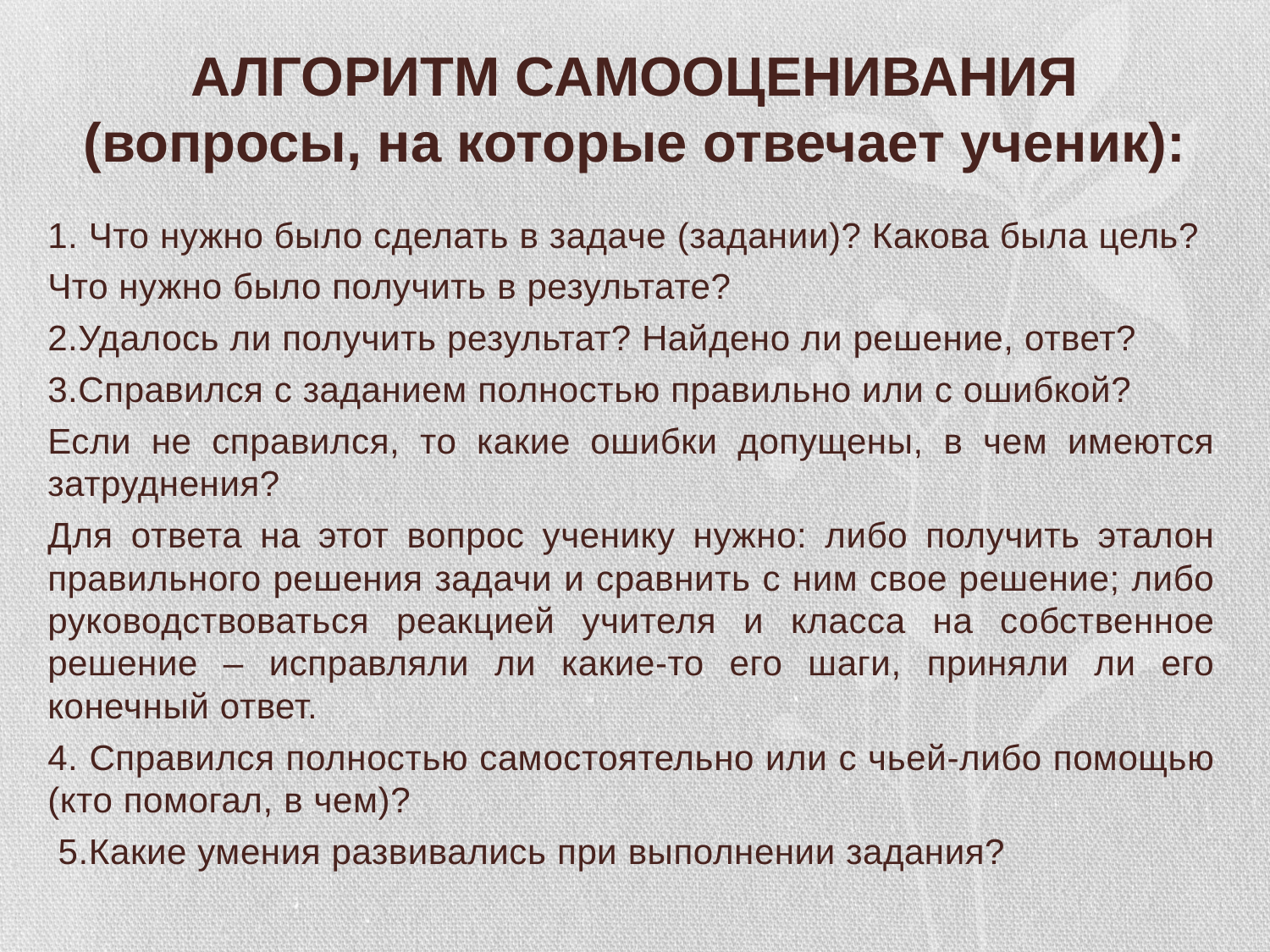

# АЛГОРИТМ САМООЦЕНИВАНИЯ (вопросы, на которые отвечает ученик):
1. Что нужно было сделать в задаче (задании)? Какова была цель?
Что нужно было получить в результате?
2.Удалось ли получить результат? Найдено ли решение, ответ?
3.Справился с заданием полностью правильно или с ошибкой?
Если не справился, то какие ошибки допущены, в чем имеются затруднения?
Для ответа на этот вопрос ученику нужно: либо получить эталон правильного решения задачи и сравнить с ним свое решение; либо руководствоваться реакцией учителя и класса на собственное решение – исправляли ли какие-то его шаги, приняли ли его конечный ответ.
4. Справился полностью самостоятельно или с чьей-либо помощью (кто помогал, в чем)?
 5.Какие умения развивались при выполнении задания?